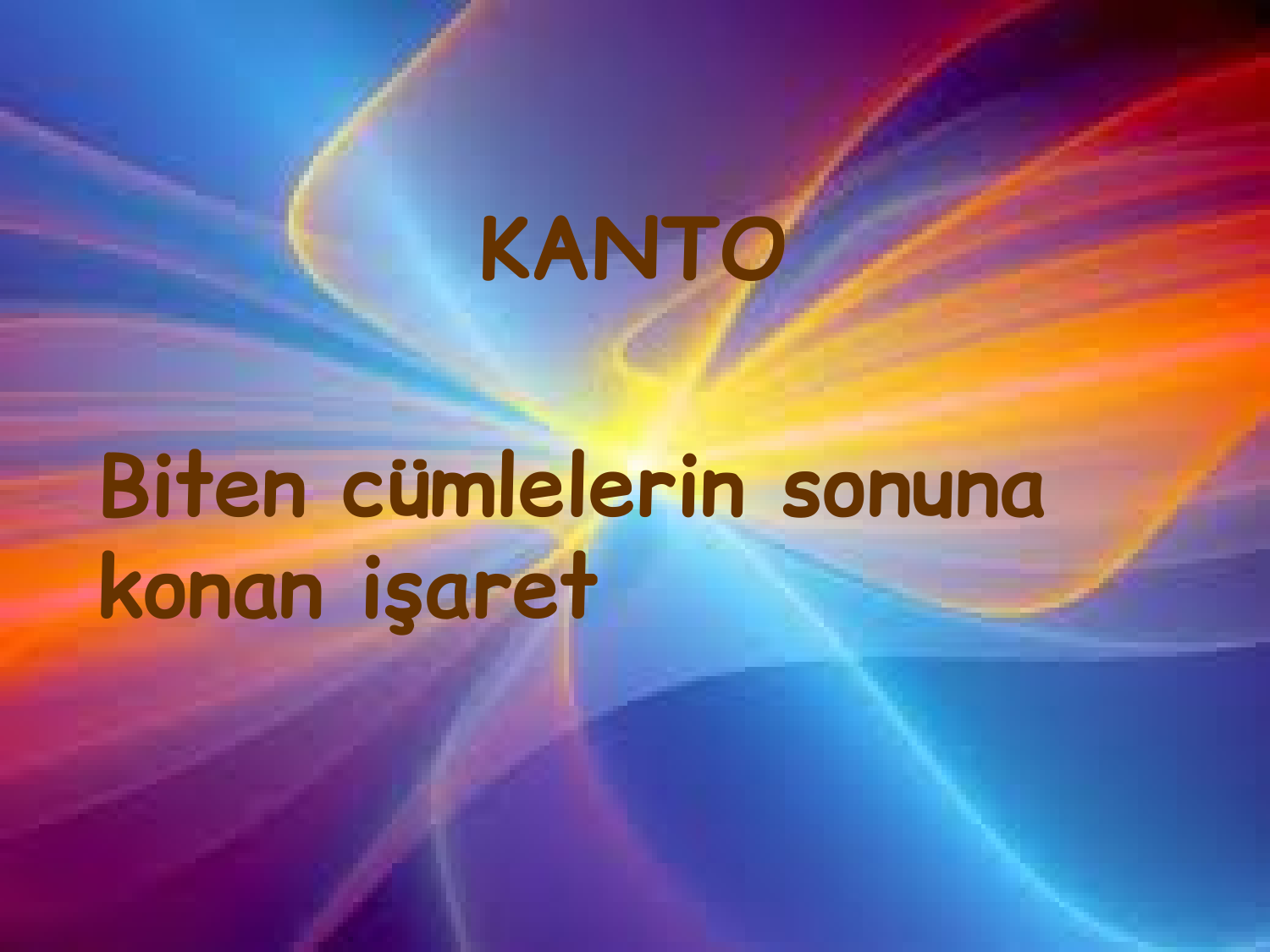

#
                              			KANTO

Biten cümlelerin sonuna konan işaret